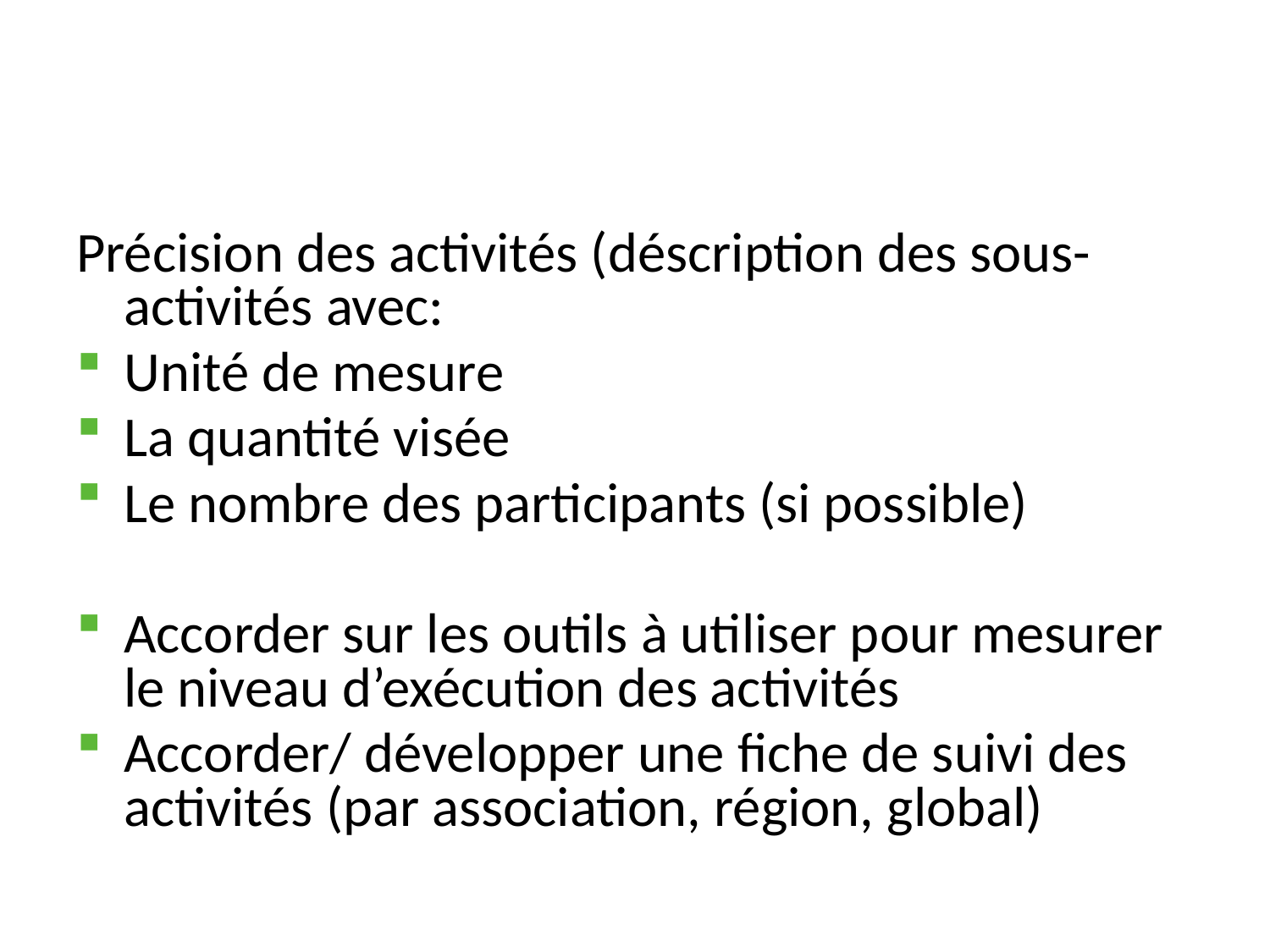

#
Précision des activités (déscription des sous-activités avec:
Unité de mesure
La quantité visée
Le nombre des participants (si possible)

Accorder sur les outils à utiliser pour mesurer le niveau d’exécution des activités
Accorder/ développer une fiche de suivi des activités (par association, région, global)